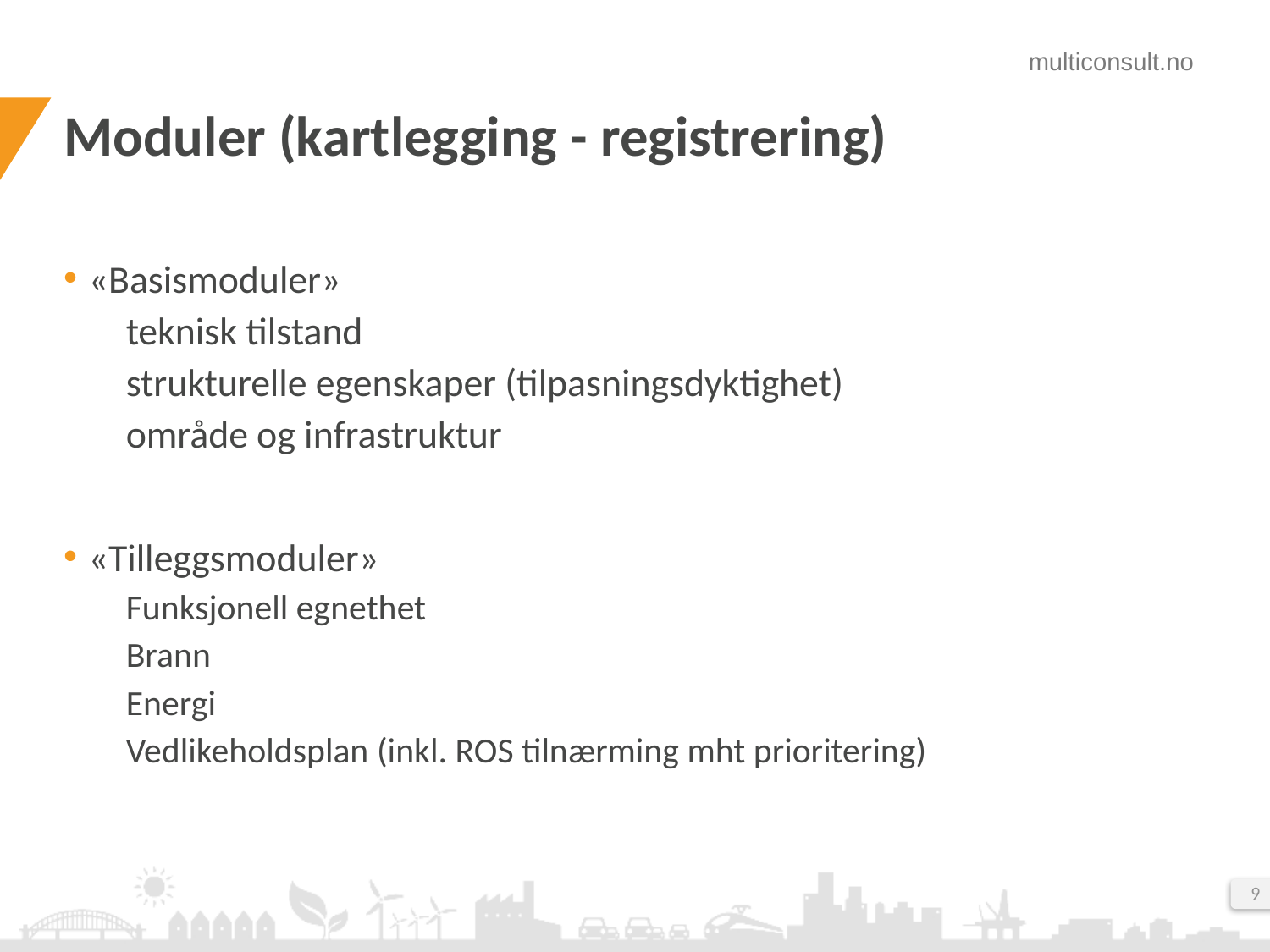

# Moduler (kartlegging - registrering)
«Basismoduler»
teknisk tilstand
strukturelle egenskaper (tilpasningsdyktighet)
område og infrastruktur

«Tilleggsmoduler»
Funksjonell egnethet
Brann
Energi
Vedlikeholdsplan (inkl. ROS tilnærming mht prioritering)